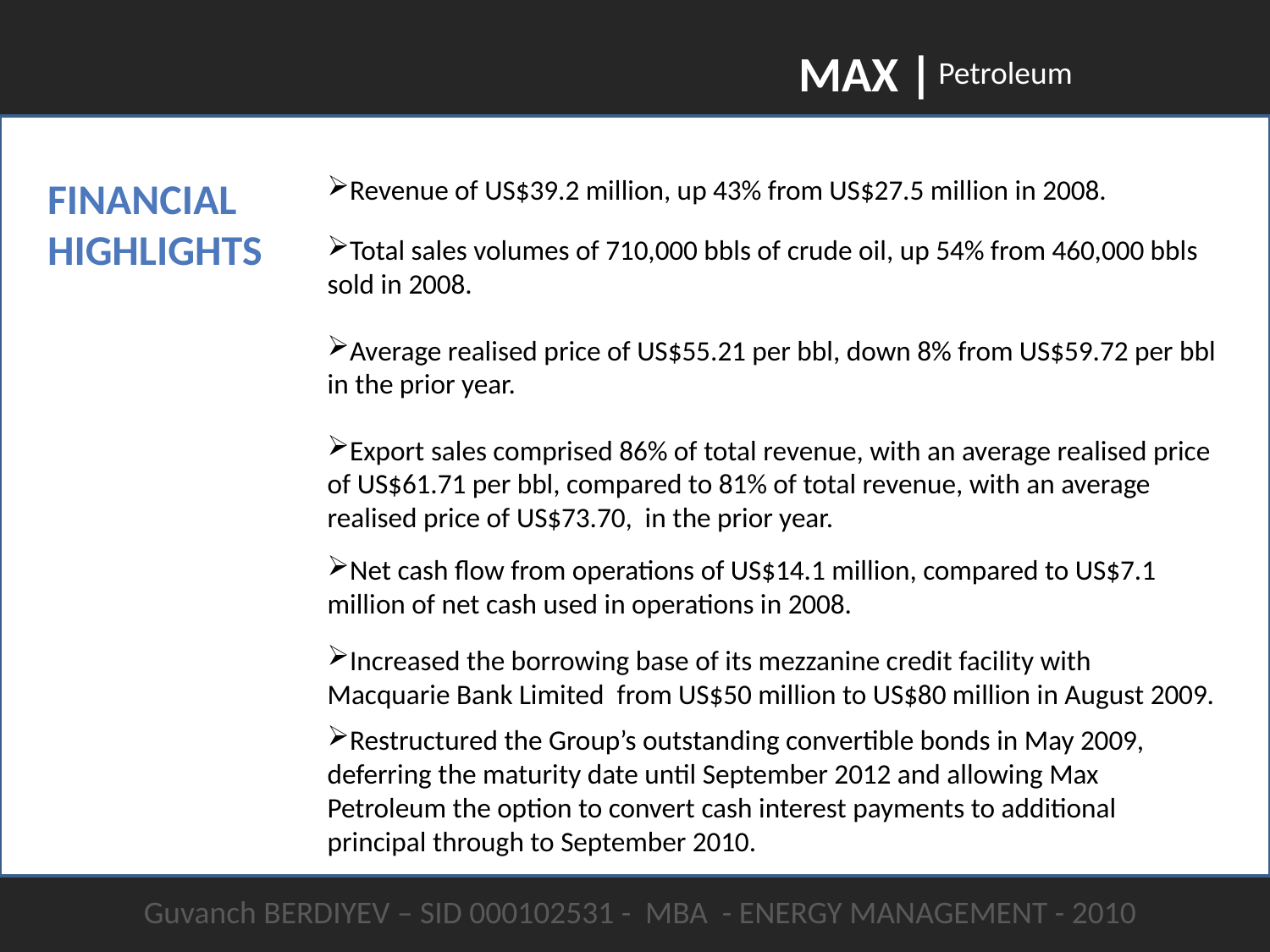

MAX |
Petroleum
G
Financial
Highlights
Revenue of US$39.2 million, up 43% from US$27.5 million in 2008.
Total sales volumes of 710,000 bbls of crude oil, up 54% from 460,000 bbls sold in 2008.
#
Average realised price of US$55.21 per bbl, down 8% from US$59.72 per bbl in the prior year.
Export sales comprised 86% of total revenue, with an average realised price of US$61.71 per bbl, compared to 81% of total revenue, with an average realised price of US$73.70,  in the prior year.

Net cash flow from operations of US$14.1 million, compared to US$7.1 million of net cash used in operations in 2008.
Increased the borrowing base of its mezzanine credit facility with Macquarie Bank Limited  from US$50 million to US$80 million in August 2009.
Restructured the Group’s outstanding convertible bonds in May 2009, deferring the maturity date until September 2012 and allowing Max Petroleum the option to convert cash interest payments to additional principal through to September 2010.
Guvanch BERDIYEV – SID 000102531 -  MBA  - ENERGY MANAGEMENT - 2010